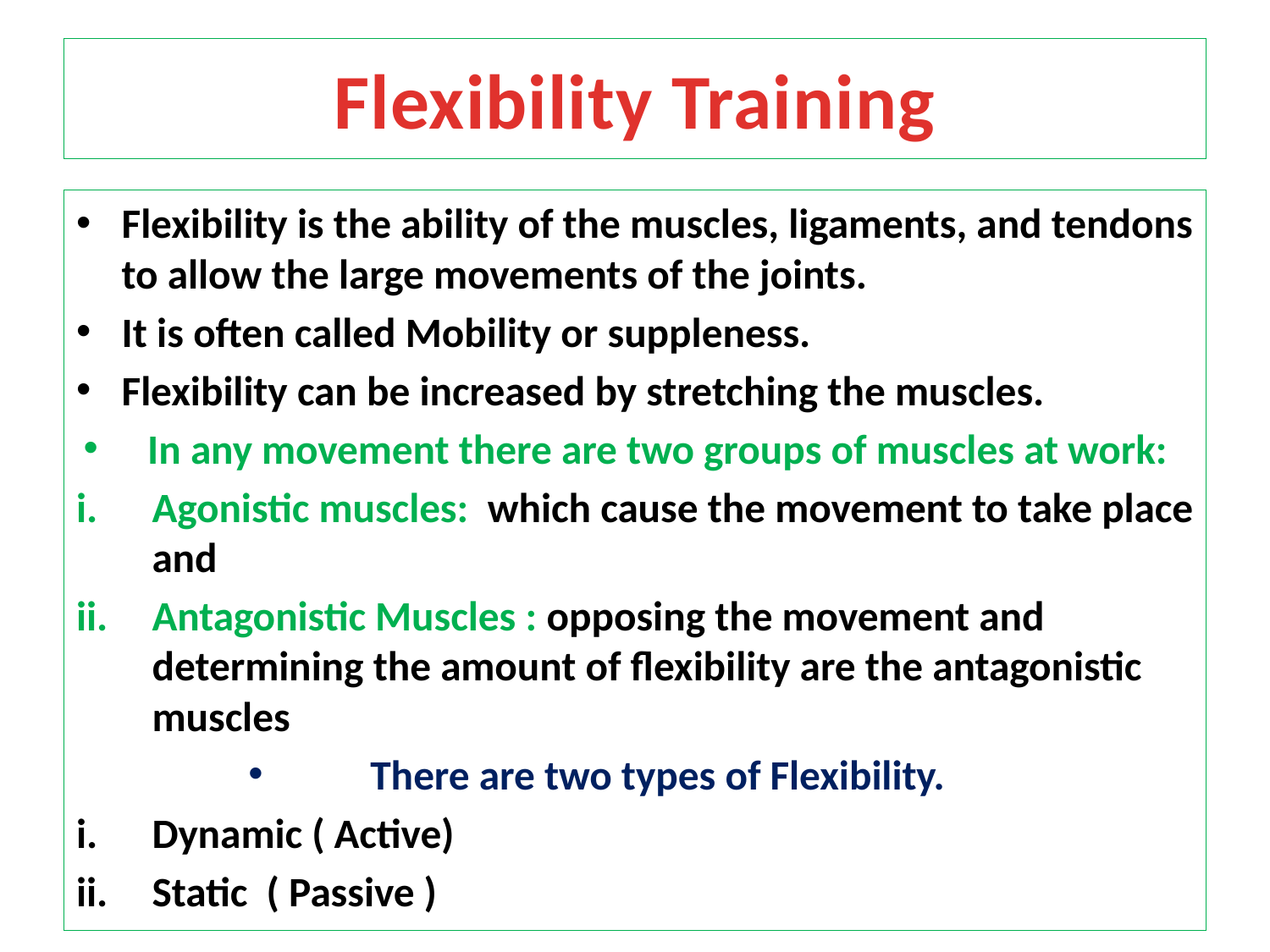

# Flexibility Training
Flexibility is the ability of the muscles, ligaments, and tendons to allow the large movements of the joints.
It is often called Mobility or suppleness.
Flexibility can be increased by stretching the muscles.
In any movement there are two groups of muscles at work:
Agonistic muscles:  which cause the movement to take place and
Antagonistic Muscles : opposing the movement and determining the amount of flexibility are the antagonistic muscles
There are two types of Flexibility.
Dynamic ( Active)
Static  ( Passive )